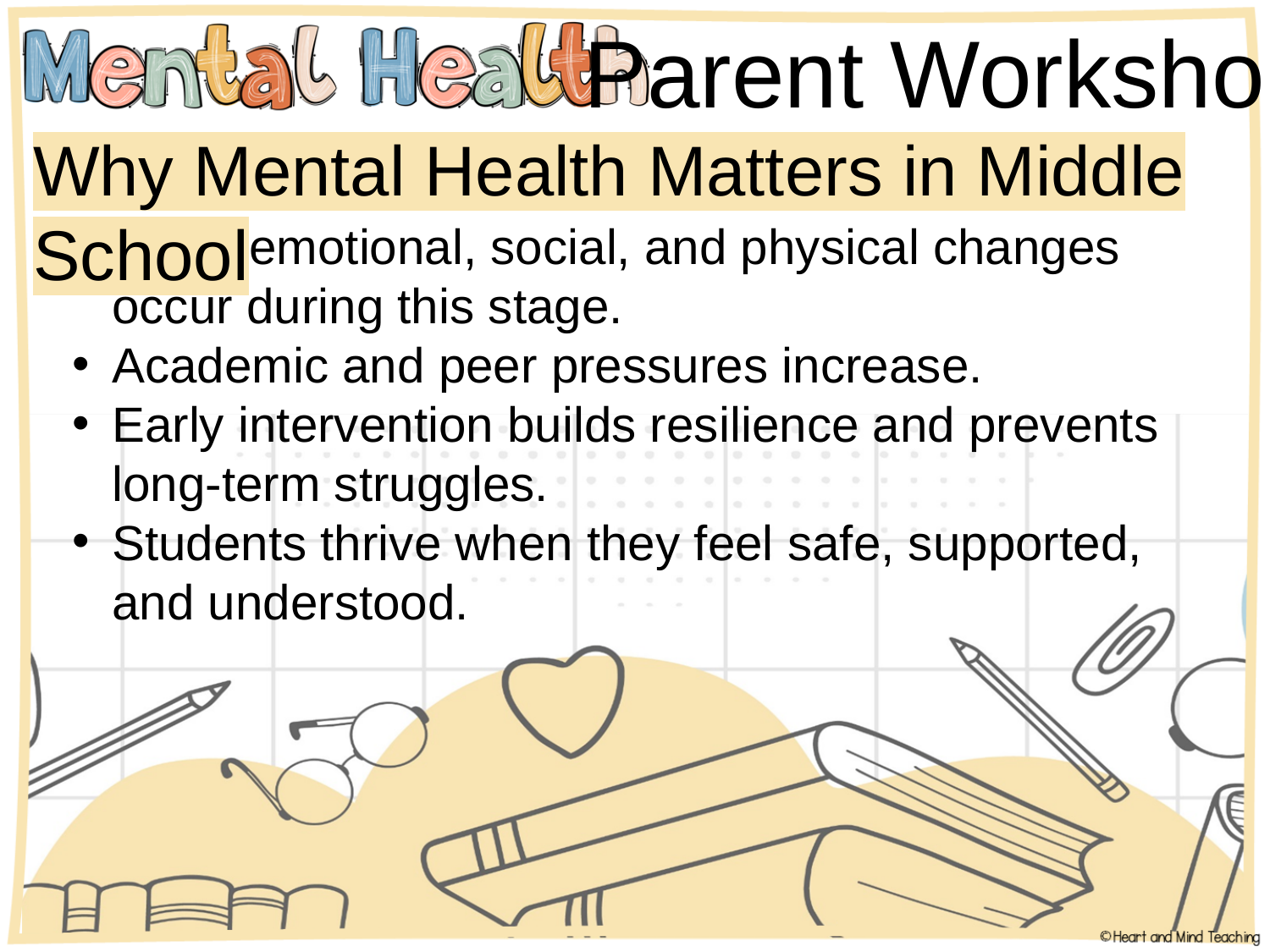

Parent Workshop
Why Mental Health Matters in Middle School
Major emotional, social, and physical changes occur during this stage.
Academic and peer pressures increase.
Early intervention builds resilience and prevents long-term struggles.
Students thrive when they feel safe, supported, and understood.